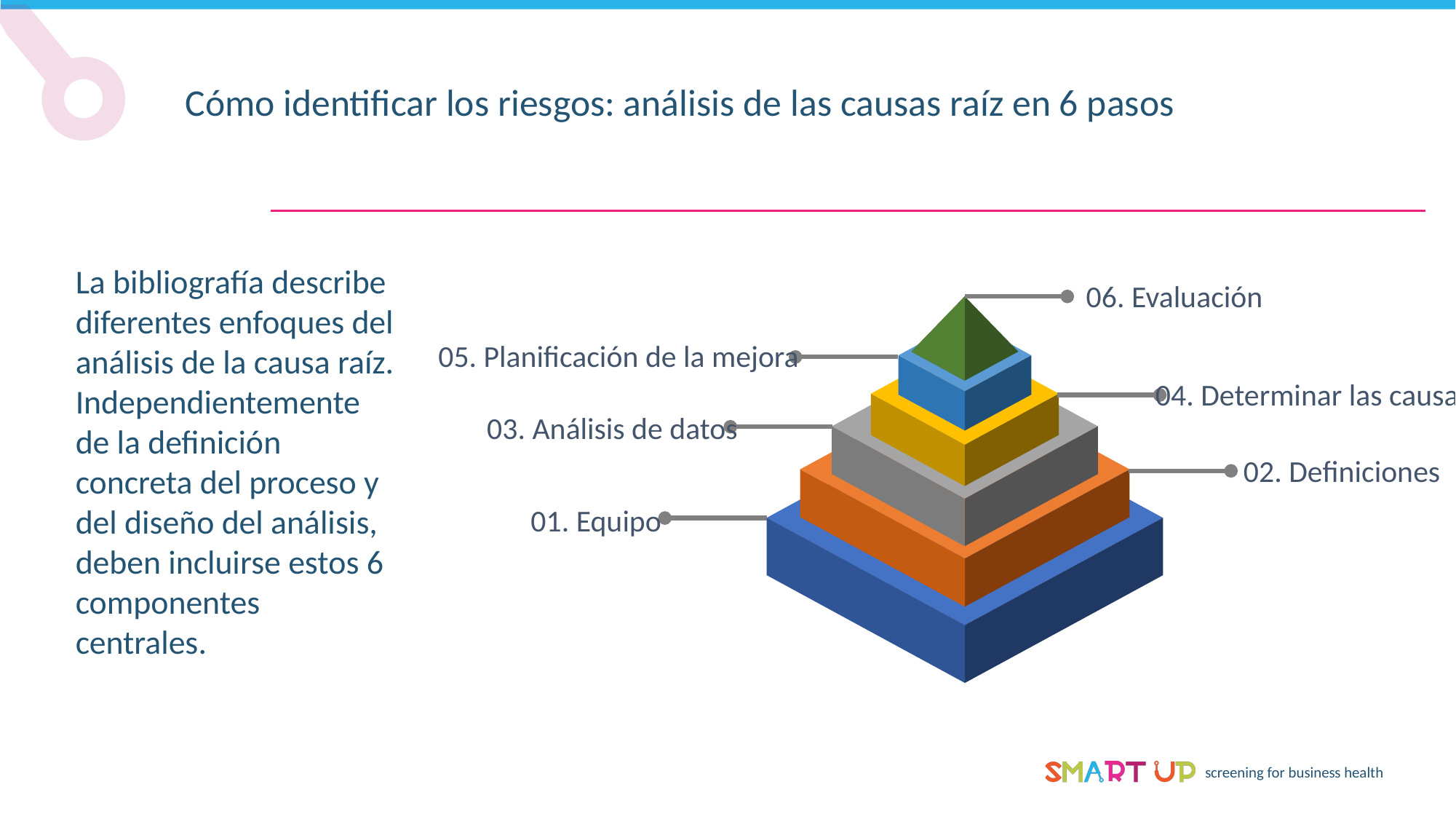

Cómo identificar los riesgos: análisis de las causas raíz en 6 pasos
La bibliografía describe diferentes enfoques del análisis de la causa raíz. Independientemente de la definición concreta del proceso y del diseño del análisis, deben incluirse estos 6 componentes centrales.
06. Evaluación

05. Planificación de la mejora

04. Determinar las causas

03. Análisis de datos

02. Definiciones

01. Equipo